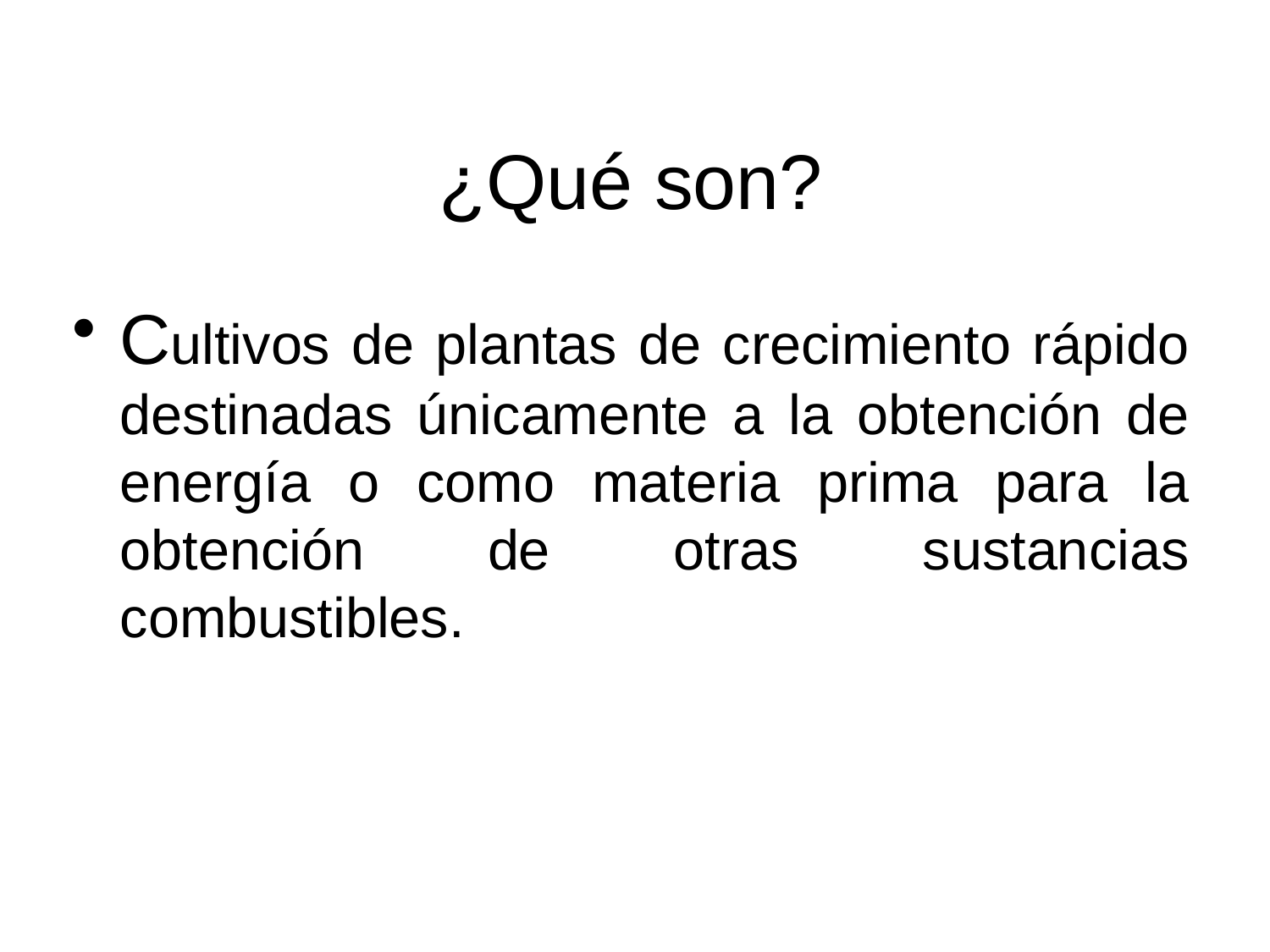

# ¿Qué son?
Cultivos de plantas de crecimiento rápido destinadas únicamente a la obtención de energía o como materia prima para la obtención de otras sustancias
combustibles.